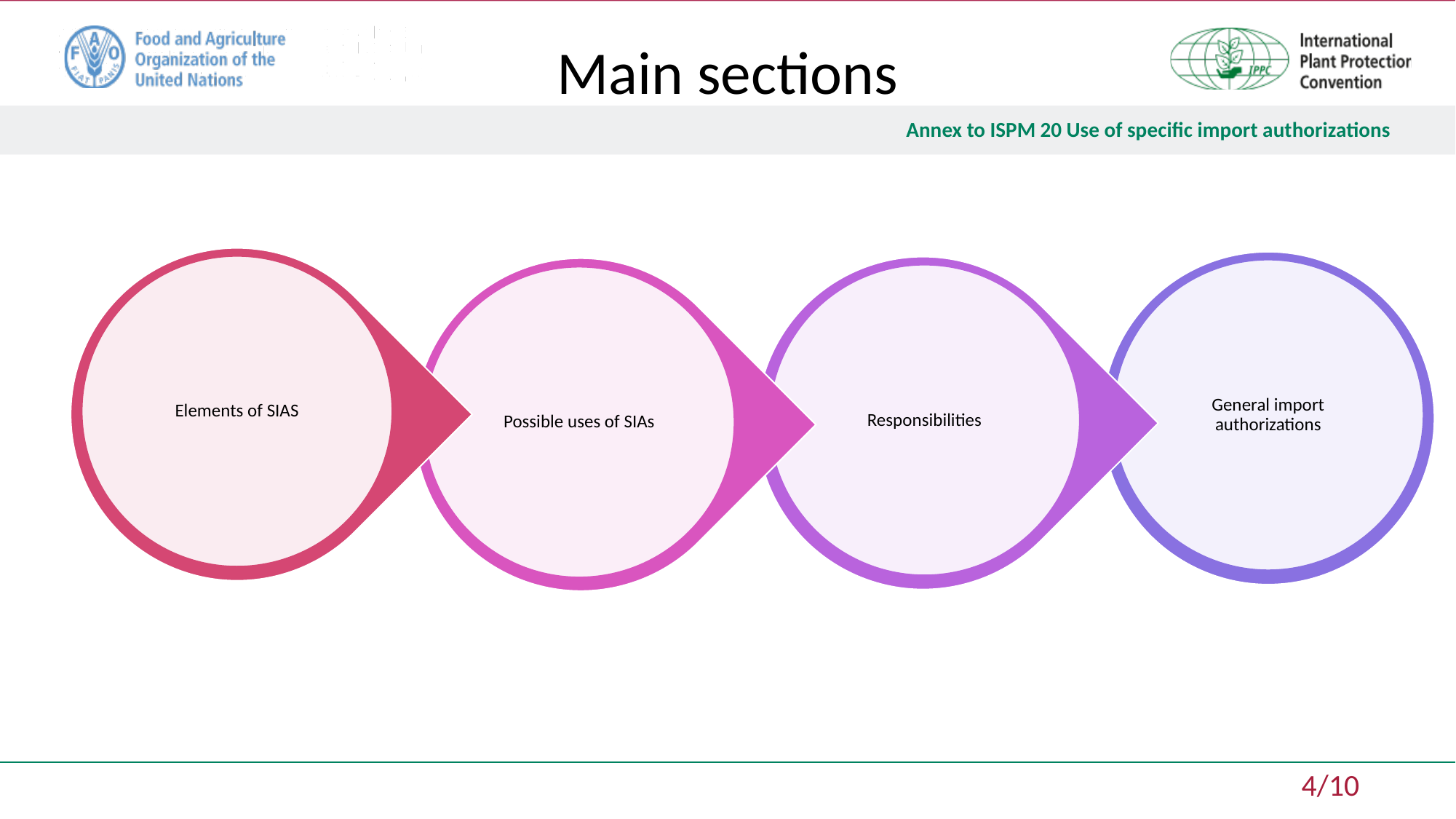

Main sections
General import authorizations
Responsibilities
Possible uses of SIAs
Elements of SIAS